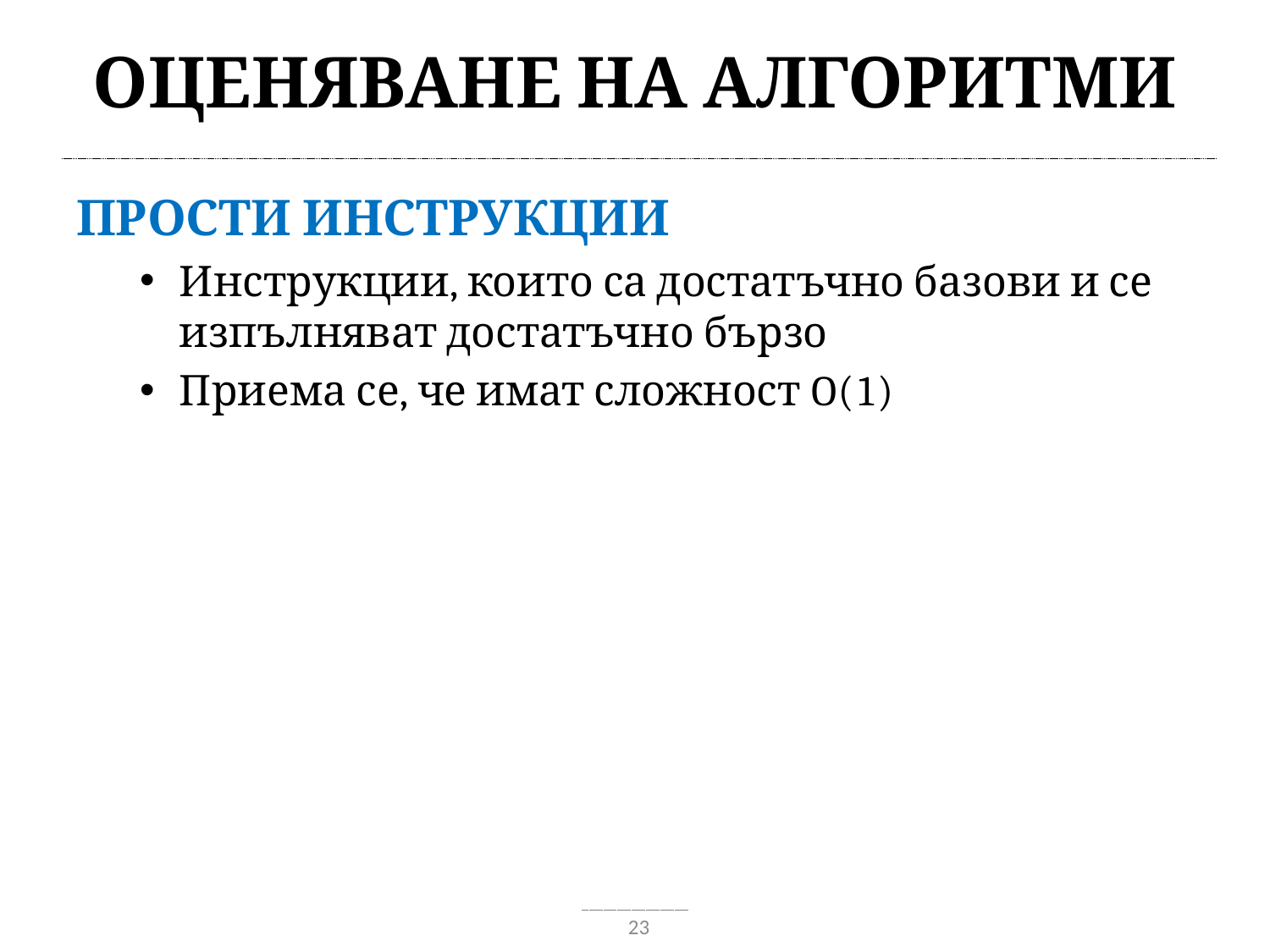

# Оценяване на алгоритми
Прости инструкции
Инструкции, които са достатъчно базови и се изпълняват достатъчно бързо
Приема се, че имат сложност O(1)
23